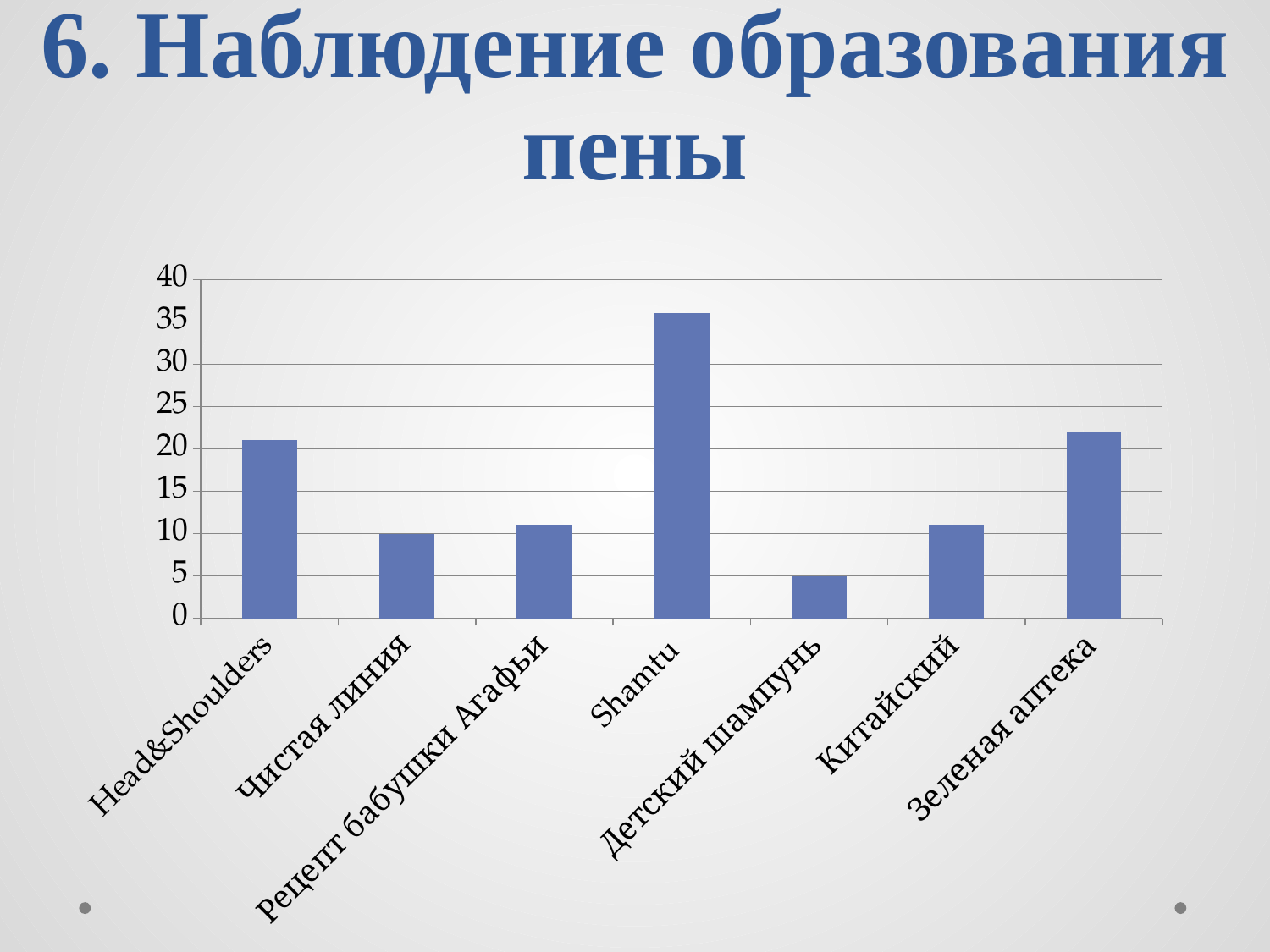

# 6. Наблюдение образования пены

### Chart

| Category | Ряд 1 |
|---|---|
| Head&Shoulders | 21.0 |
|  Чистая линия | 10.0 |
| Рецепт бабушки Агафьи | 11.0 |
| Shamtu  | 36.0 |
| Детский шампунь | 5.0 |
| Китайский | 11.0 |
| Зеленая аптека | 22.0 |